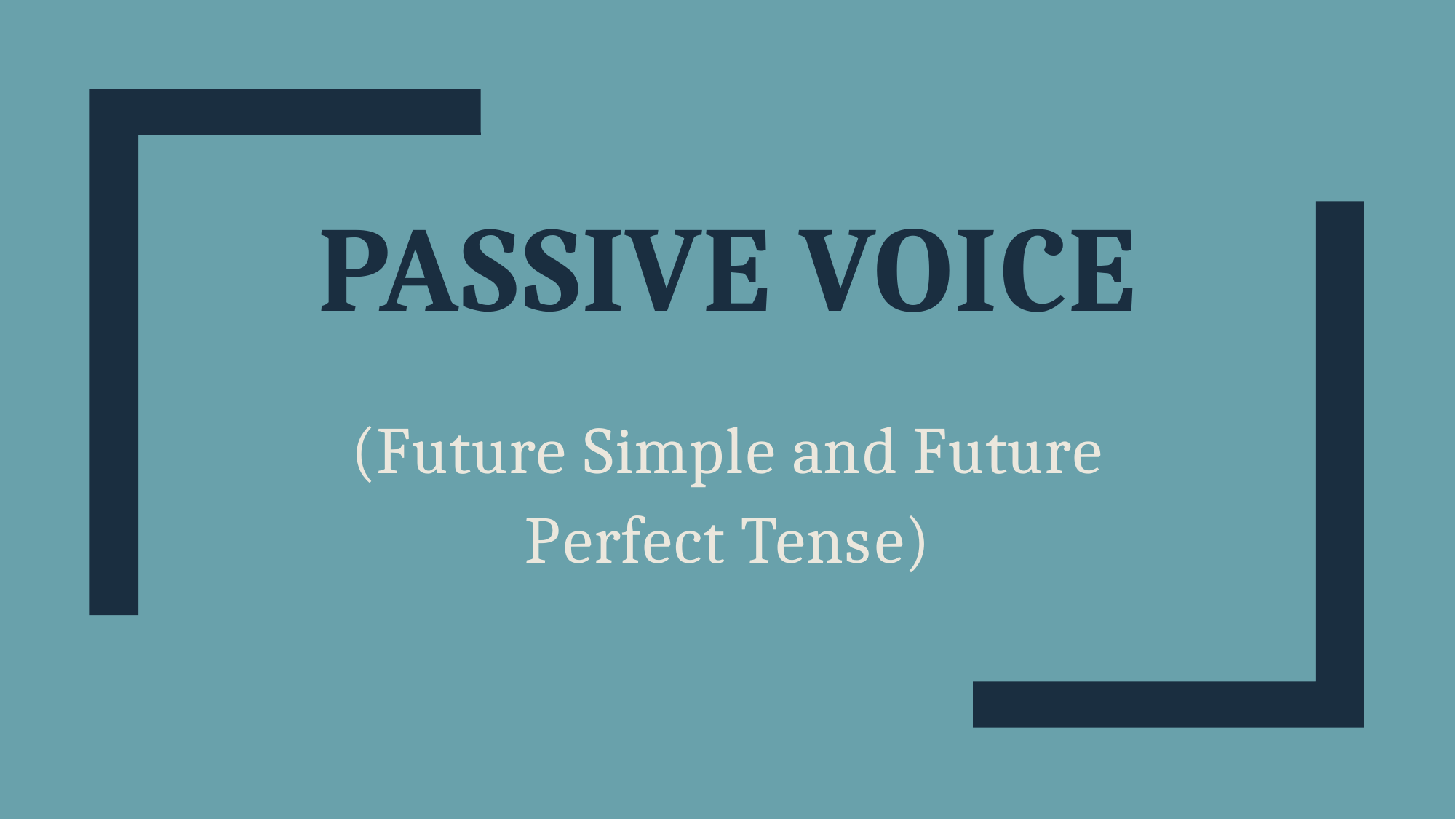

# Passive Voice
(Future Simple and Future Perfect Tense)